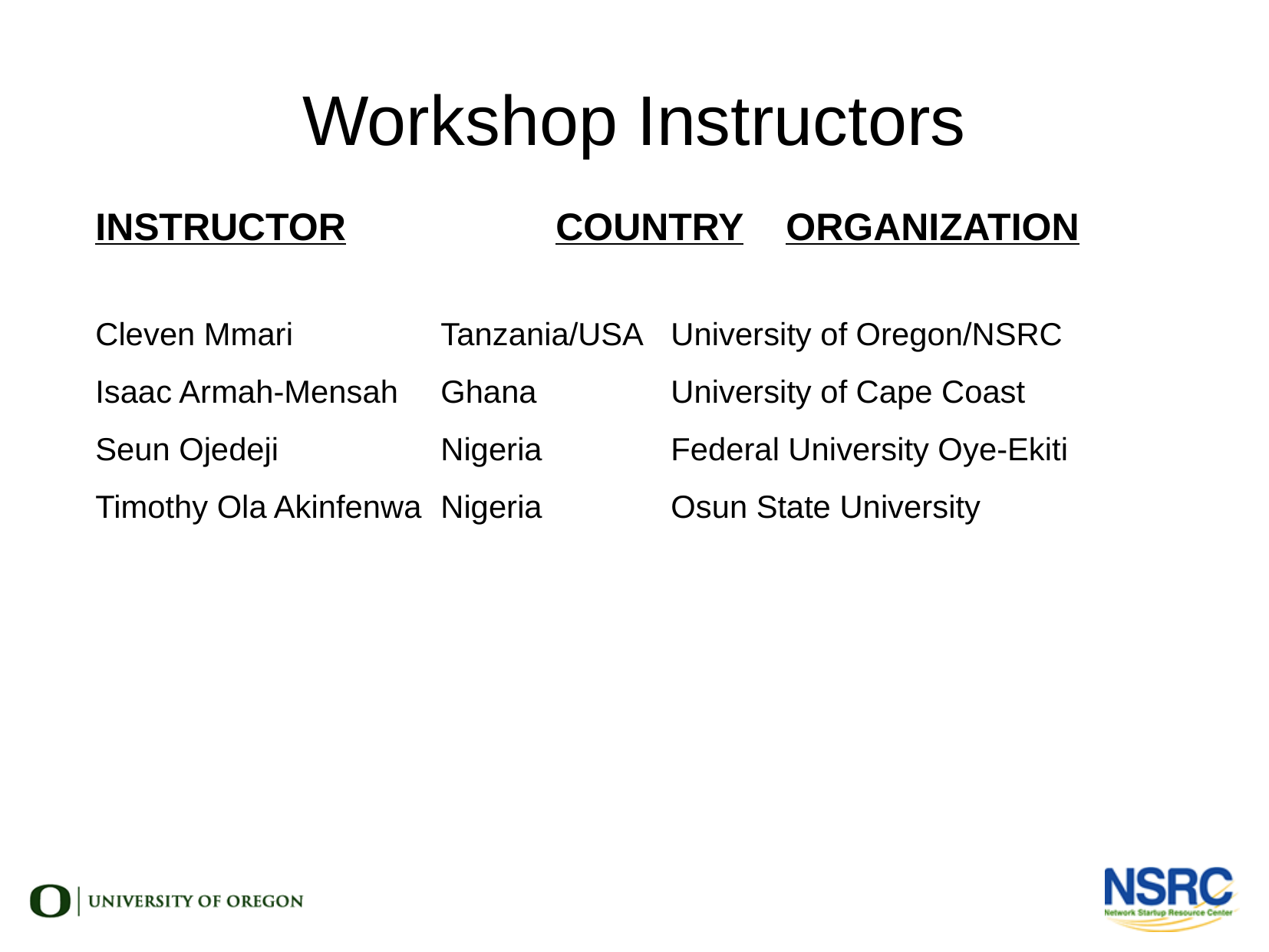

Workshop Instructors
INSTRUCTOR		COUNTRY	ORGANIZATION

Cleven Mmari		Tanzania/USA	University of Oregon/NSRC
Isaac Armah-Mensah	Ghana		University of Cape Coast
Seun Ojedeji		Nigeria		Federal University Oye-Ekiti
Timothy Ola Akinfenwa	Nigeria		Osun State University